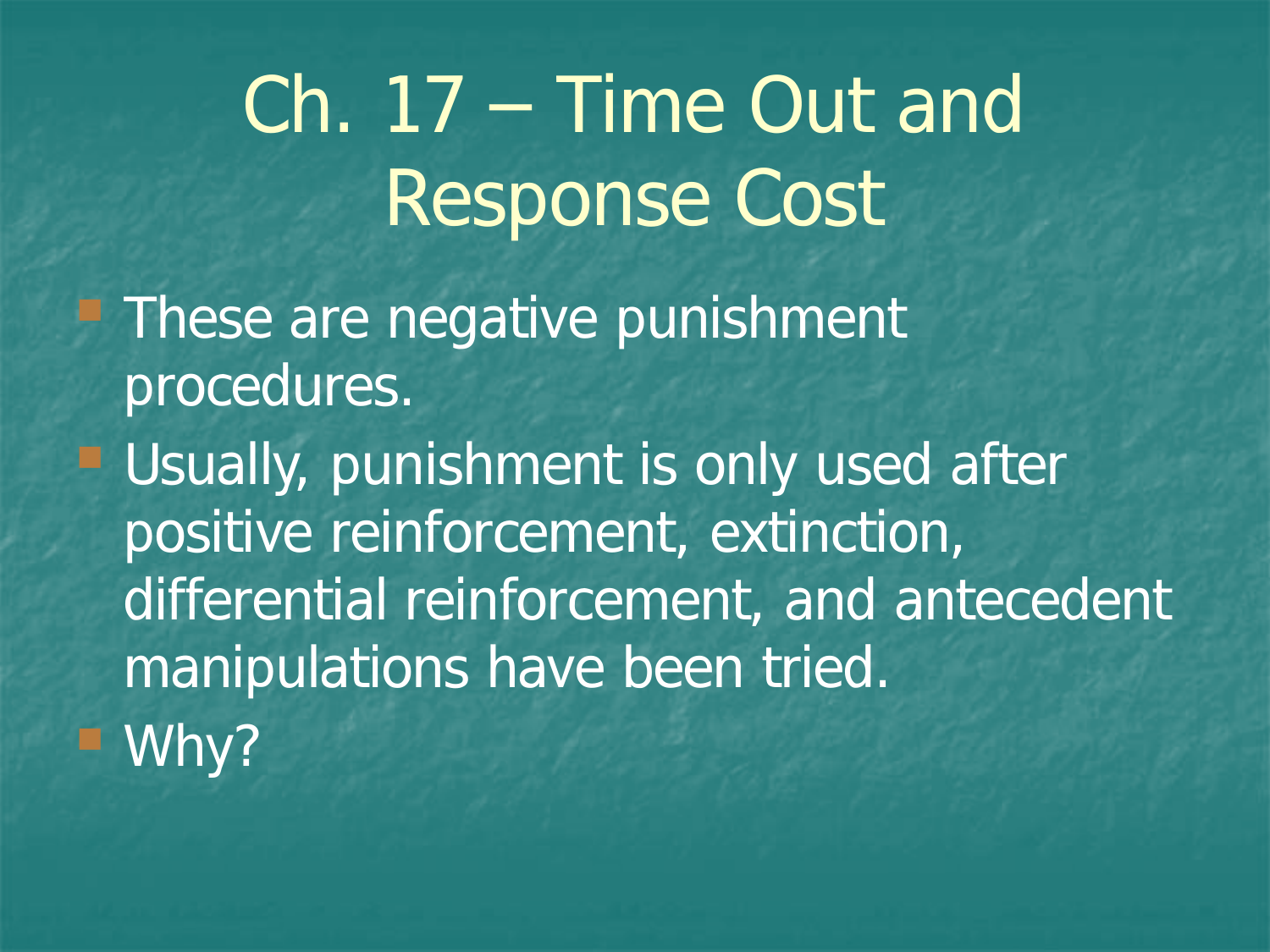

# Ch. 17 – Time Out and Response Cost
These are negative punishment procedures.
Usually, punishment is only used after positive reinforcement, extinction, differential reinforcement, and antecedent manipulations have been tried.
Why?